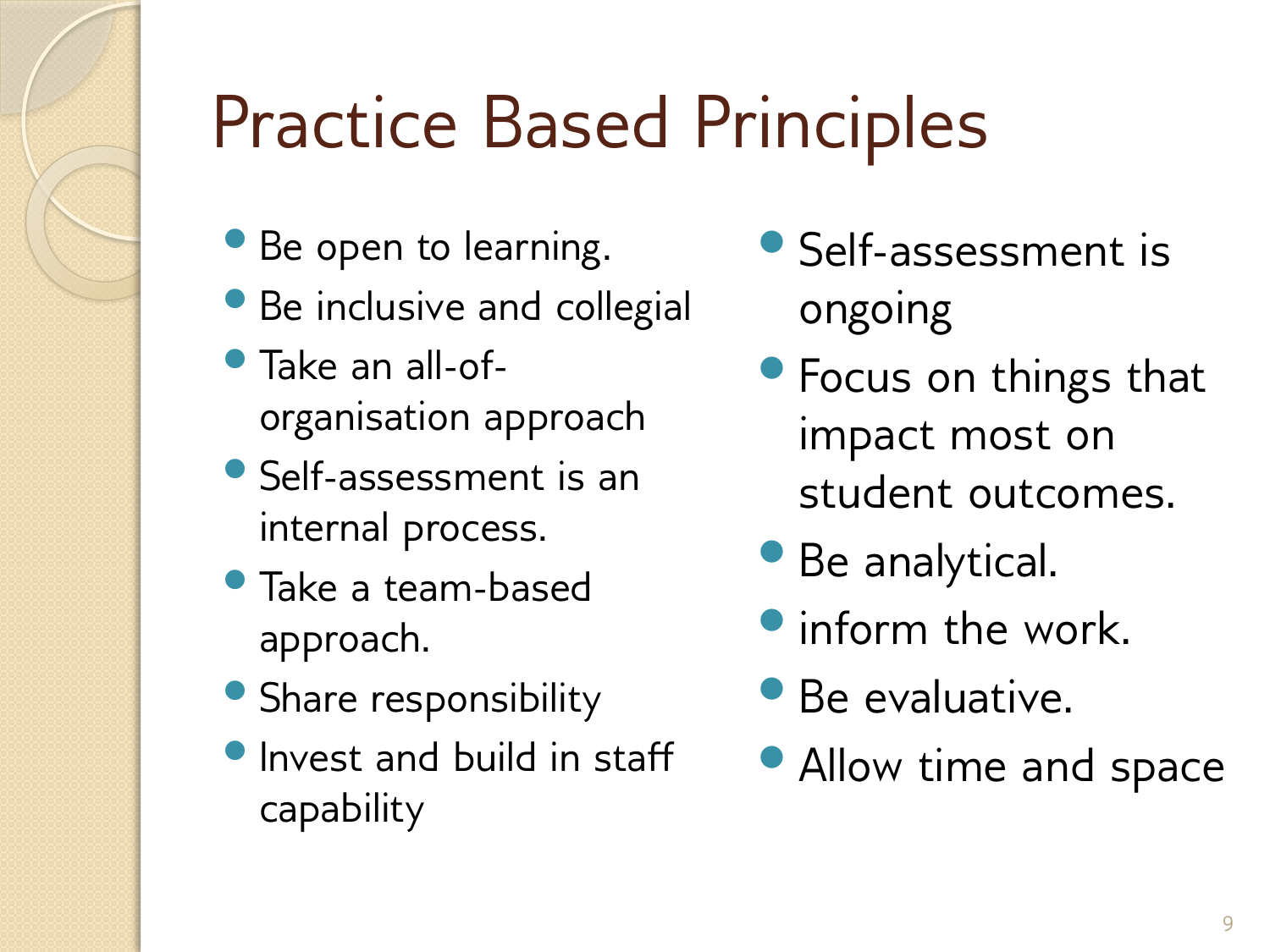

# Practice Based Principles
Be open to learning.
Be inclusive and collegial
Take an all-of-organisation approach
Self-assessment is an internal process.
Take a team-based approach.
Share responsibility
Invest and build in staff capability

Self-assessment is ongoing
Focus on things that impact most on student outcomes.
Be analytical.
inform the work.
Be evaluative.
Allow time and space

9